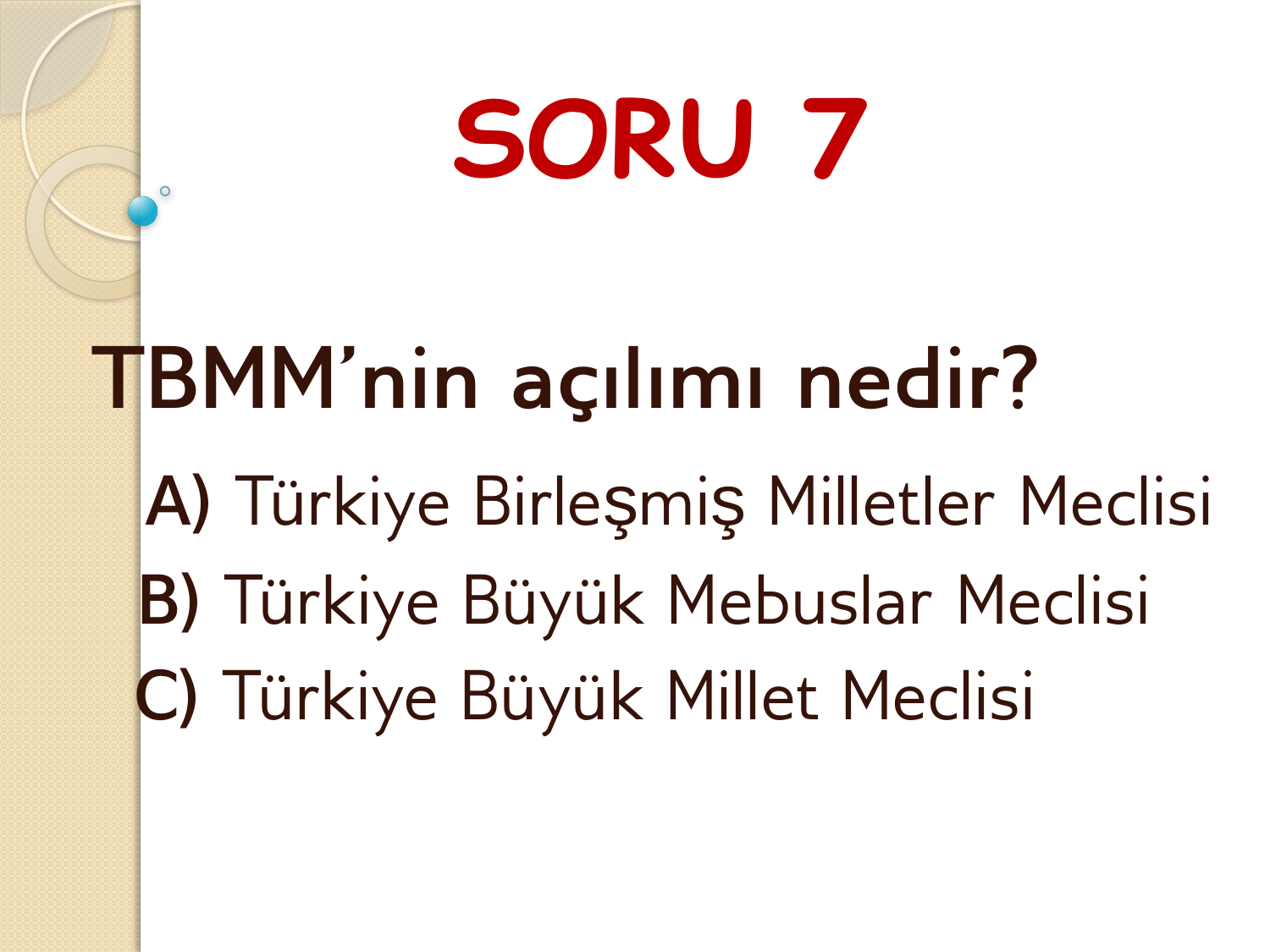

# SORU 7

TBMM’nin açılımı nedir?
  A) Türkiye Birleşmiş Milletler Meclisi
  B) Türkiye Büyük Mebuslar Meclisi
  C) Türkiye Büyük Millet Meclisi